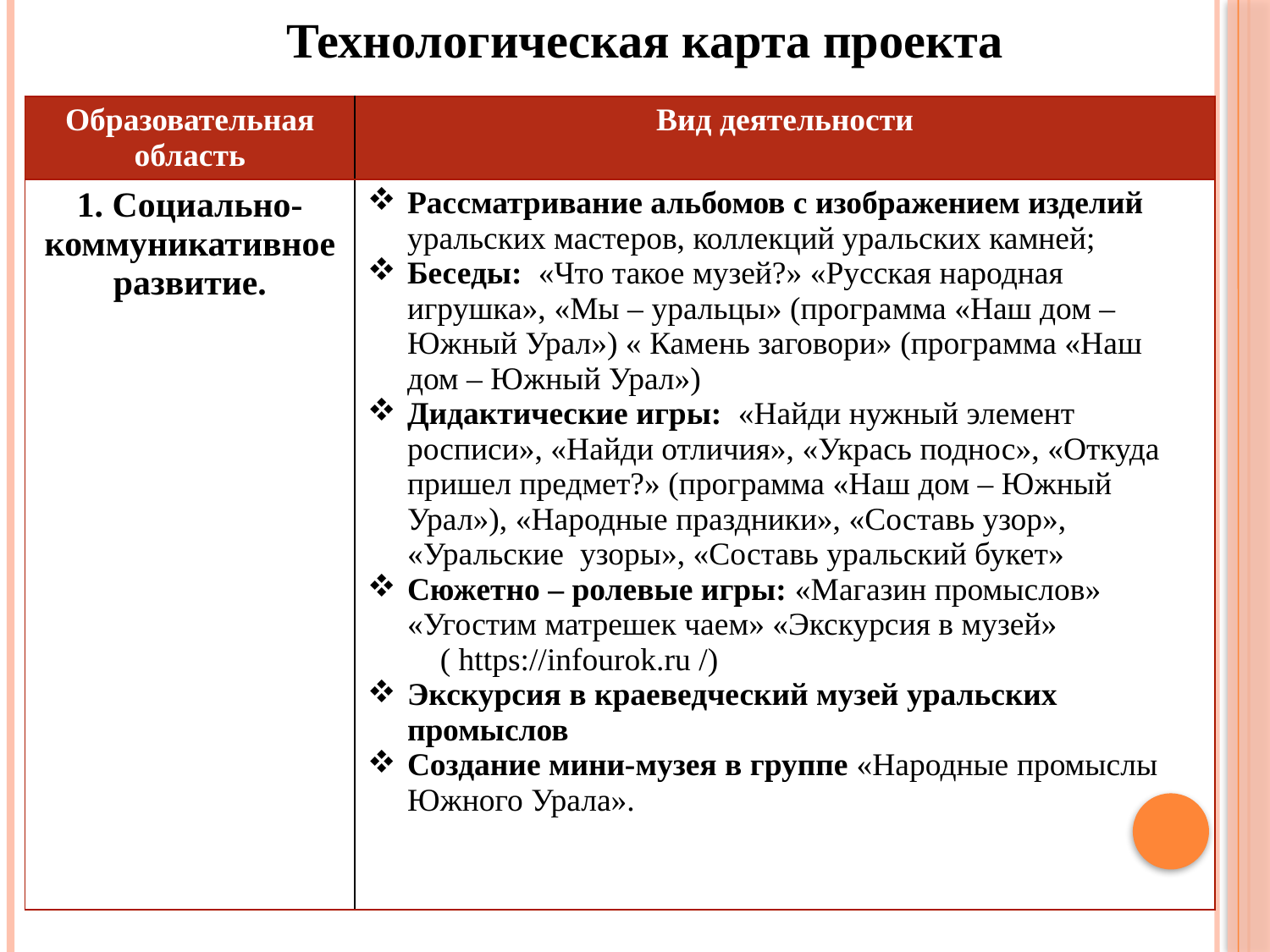

Технологическая карта проекта
| Образовательная область | Вид деятельности |
| --- | --- |
| 1. Социально-коммуникативное развитие. | Рассматривание альбомов с изображением изделий уральских мастеров, коллекций уральских камней; Беседы: «Что такое музей?» «Русская народная игрушка», «Мы – уральцы» (программа «Наш дом – Южный Урал») « Камень заговори» (программа «Наш дом – Южный Урал») Дидактические игры: «Найди нужный элемент росписи», «Найди отличия», «Укрась поднос», «Откуда пришел предмет?» (программа «Наш дом – Южный Урал»), «Народные праздники», «Составь узор», «Уральские узоры», «Составь уральский букет» Сюжетно – ролевые игры: «Магазин промыслов» «Угостим матрешек чаем» «Экскурсия в музей» ( https://infourok.ru /) Экскурсия в краеведческий музей уральских промыслов Создание мини-музея в группе «Народные промыслы Южного Урала». |